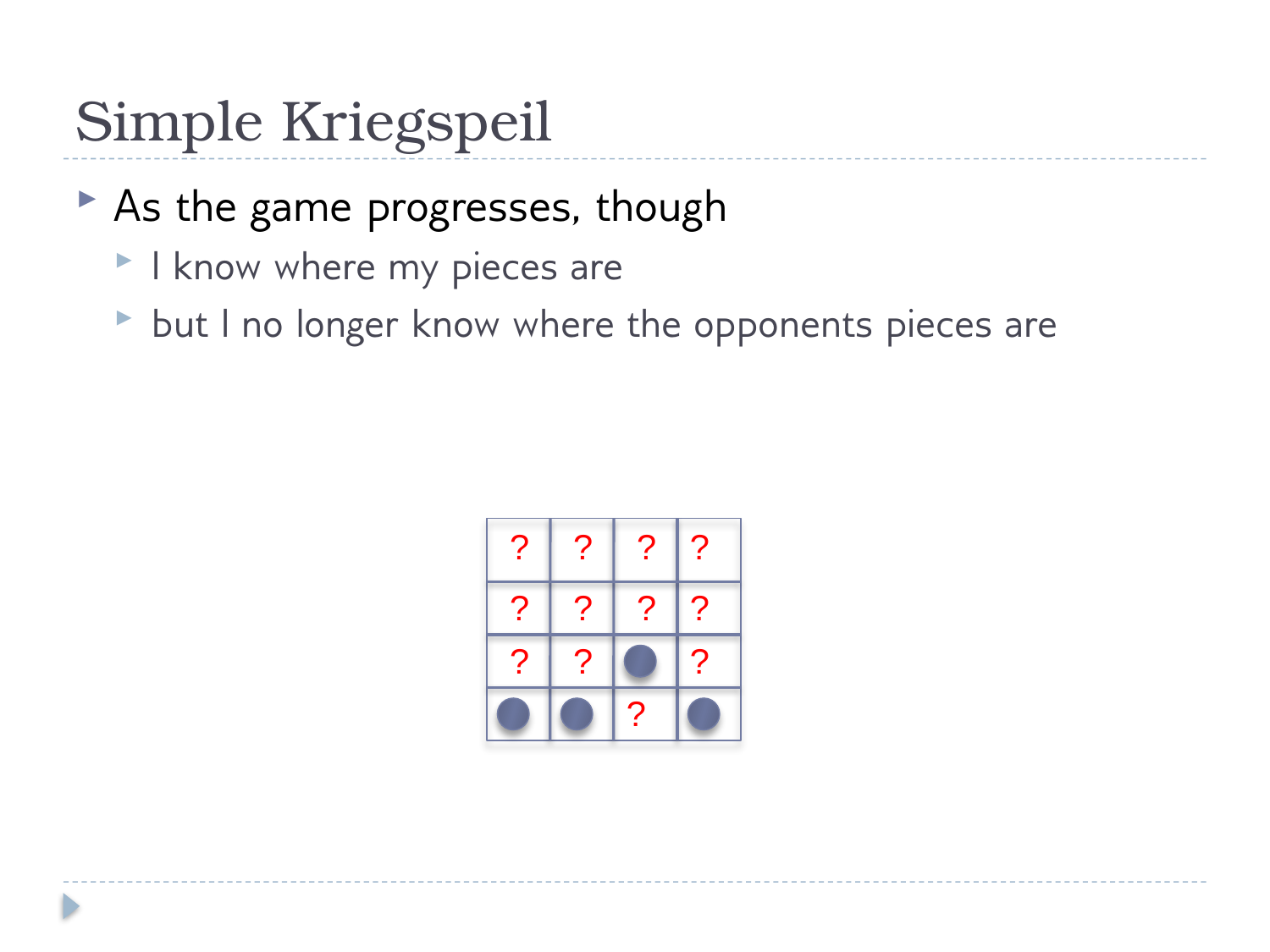

# Simple Kriegspeil
As the game progresses, though
I know where my pieces are
but I no longer know where the opponents pieces are

?
?
?
?
?
?
?
?
?
?
?

?